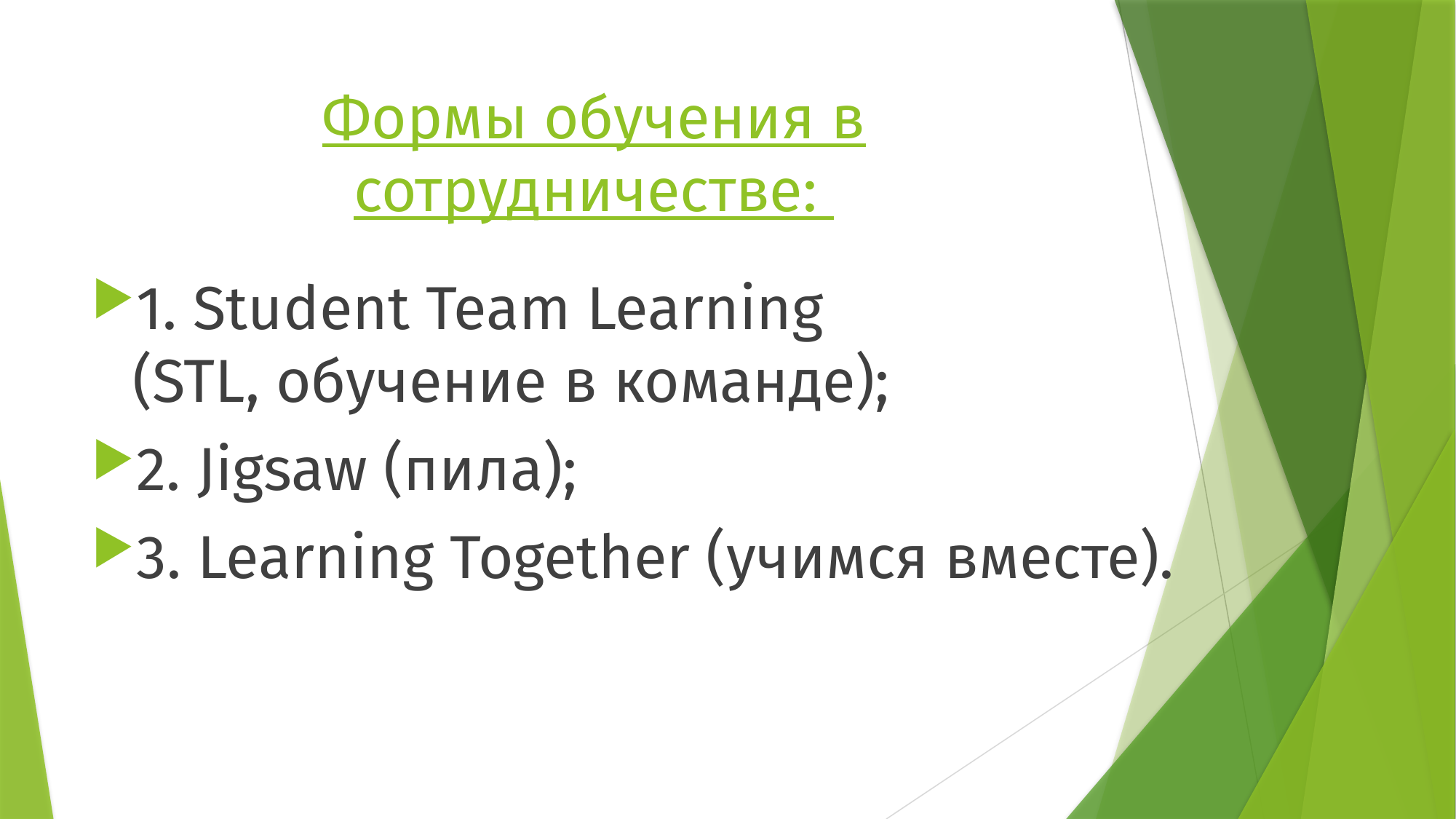

# Формы обучения в сотрудничестве:
1. Student Team Learning (STL, обучение в команде);
2. Jigsaw (пила);
3. Learning Together (учимся вместе).